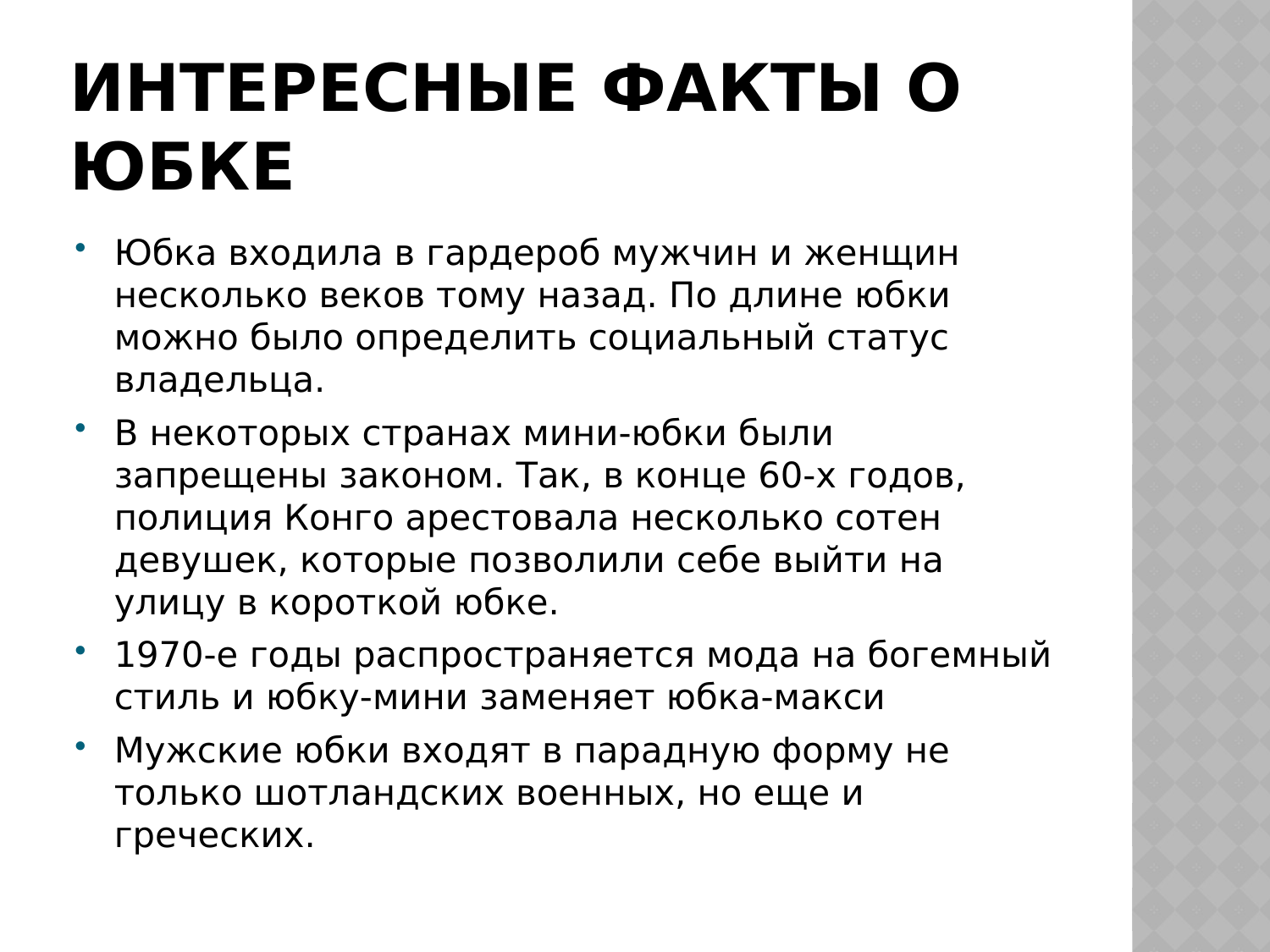

# Интересные факты о юбке
Юбка входила в гардероб мужчин и женщин несколько веков тому назад. По длине юбки можно было определить социальный статус владельца.
В некоторых странах мини-юбки были запрещены законом. Так, в конце 60-х годов, полиция Конго арестовала несколько сотен девушек, которые позволили себе выйти на улицу в короткой юбке.
1970-е годы распространяется мода на богемный стиль и юбку-мини заменяет юбка-макси
Мужские юбки входят в парадную форму не только шотландских военных, но еще и греческих.